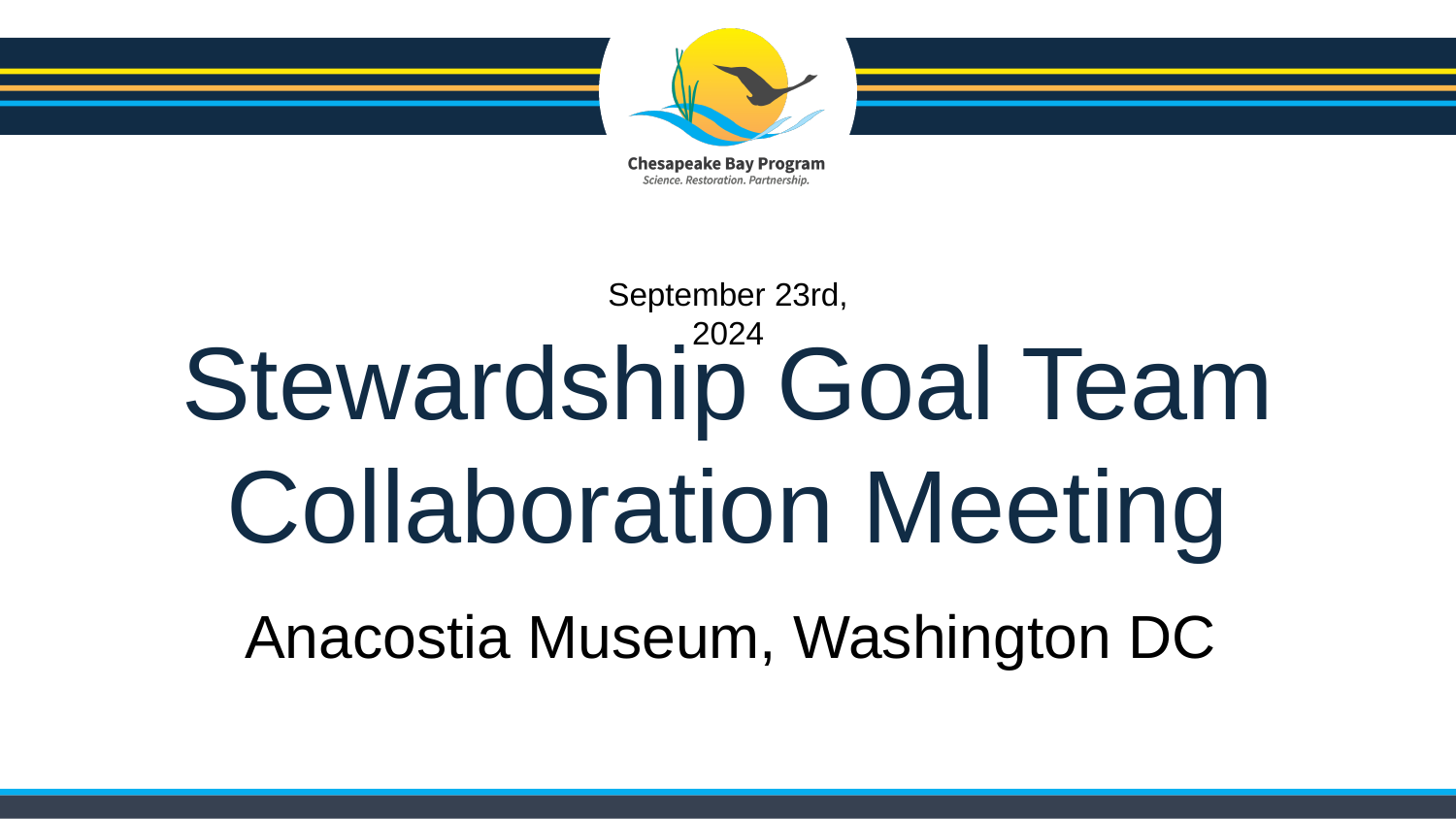

September 23rd, 2024
# Stewardship Goal Team Collaboration Meeting
Anacostia Museum, Washington DC